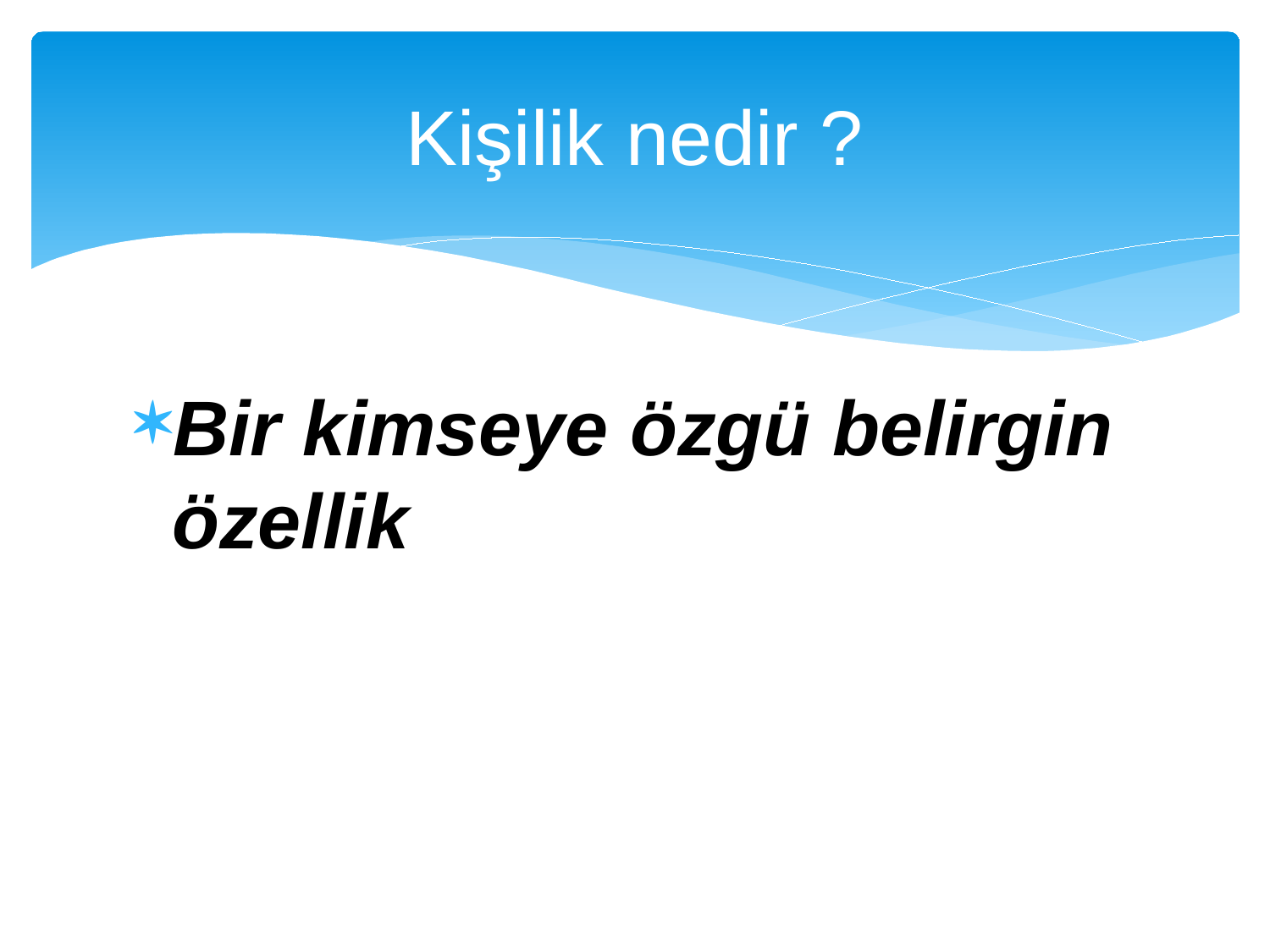

# Kişilik nedir ?
Bir kimseye özgü belirgin özellik